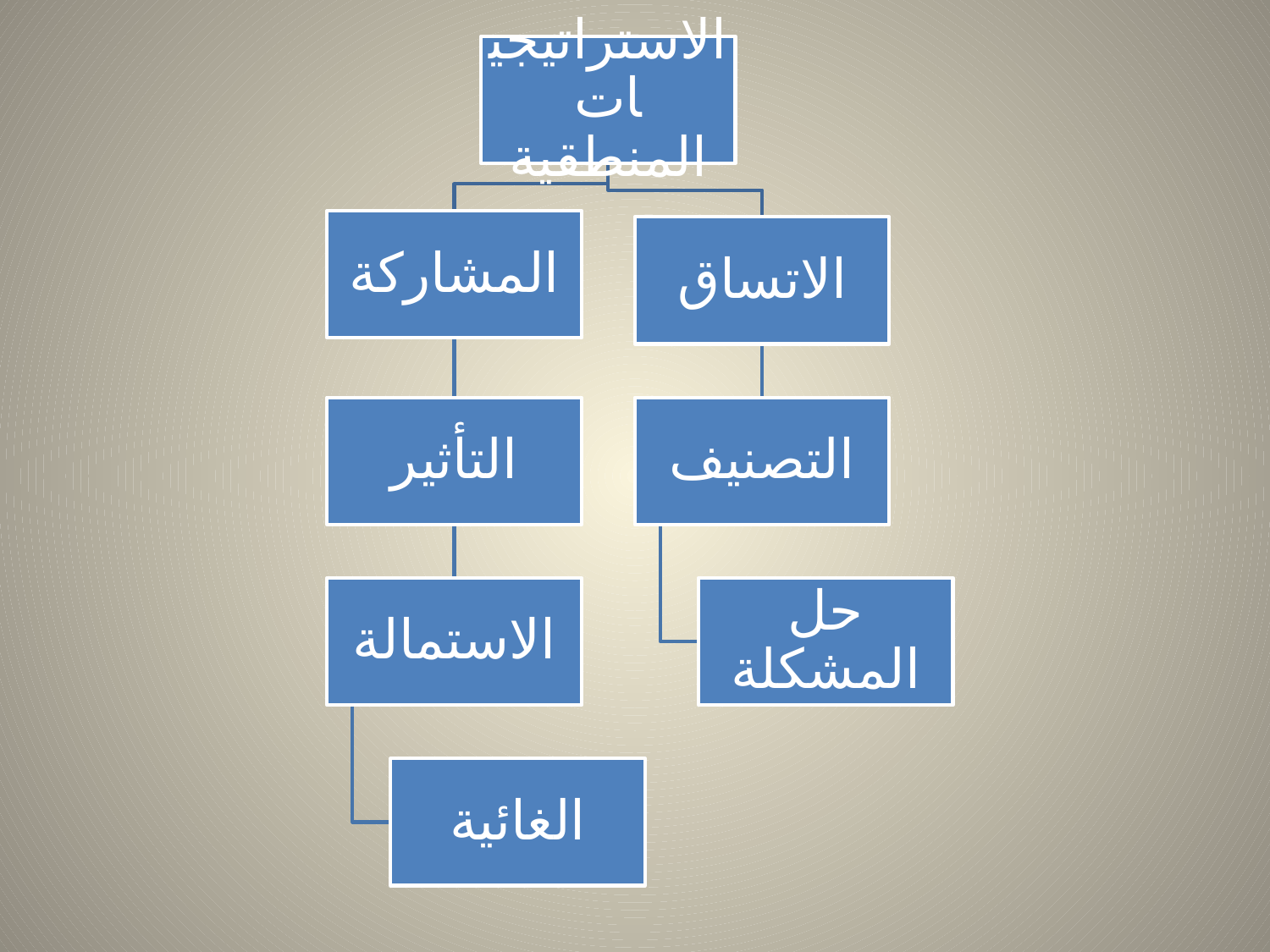

الاستراتيجيات المنطقية
المشاركة
التأثير
الاستمالة
الغائية
الاتساق
التصنيف
حل المشكلة